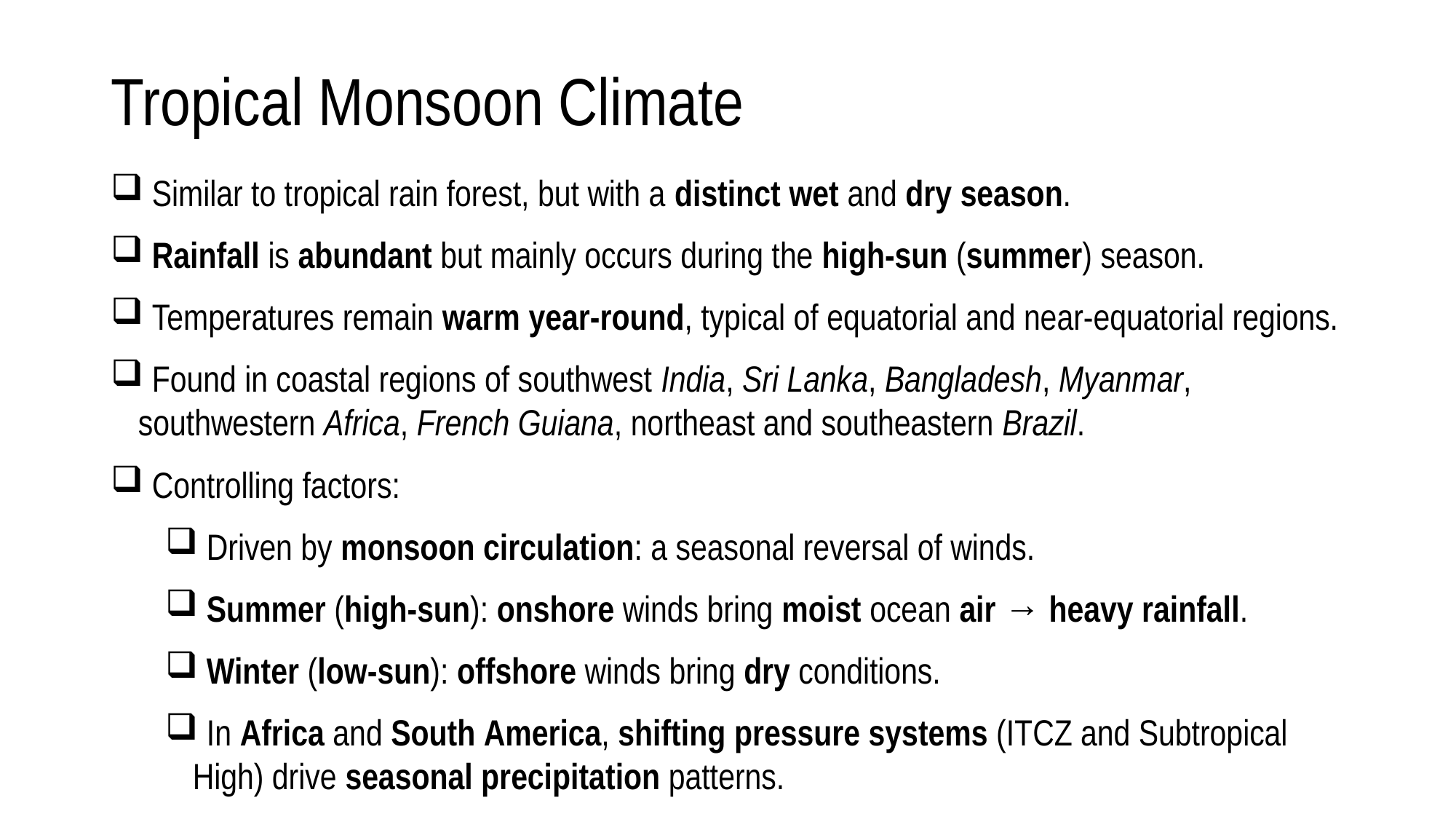

# Tropical Monsoon Climate
 Similar to tropical rain forest, but with a distinct wet and dry season.
 Rainfall is abundant but mainly occurs during the high-sun (summer) season.
 Temperatures remain warm year-round, typical of equatorial and near-equatorial regions.
 Found in coastal regions of southwest India, Sri Lanka, Bangladesh, Myanmar, southwestern Africa, French Guiana, northeast and southeastern Brazil.
 Controlling factors:
 Driven by monsoon circulation: a seasonal reversal of winds.
 Summer (high-sun): onshore winds bring moist ocean air → heavy rainfall.
 Winter (low-sun): offshore winds bring dry conditions.
 In Africa and South America, shifting pressure systems (ITCZ and Subtropical High) drive seasonal precipitation patterns.